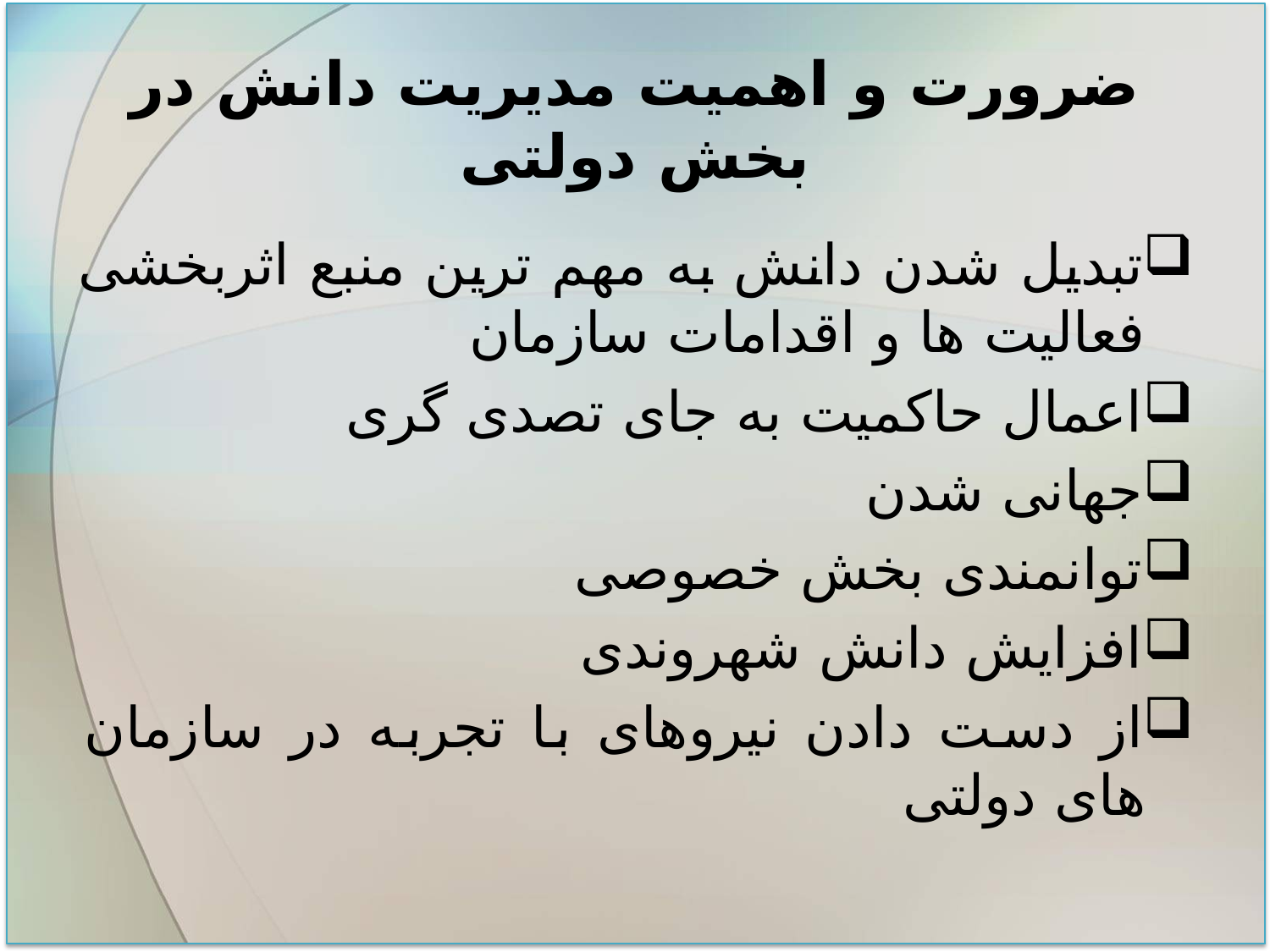

# ضرورت و اهمیت مدیریت دانش در بخش دولتی
تبدیل شدن دانش به مهم ترین منبع اثربخشی فعالیت ها و اقدامات سازمان
اعمال حاکمیت به جای تصدی گری
جهانی شدن
توانمندی بخش خصوصی
افزایش دانش شهروندی
از دست دادن نیروهای با تجربه در سازمان های دولتی